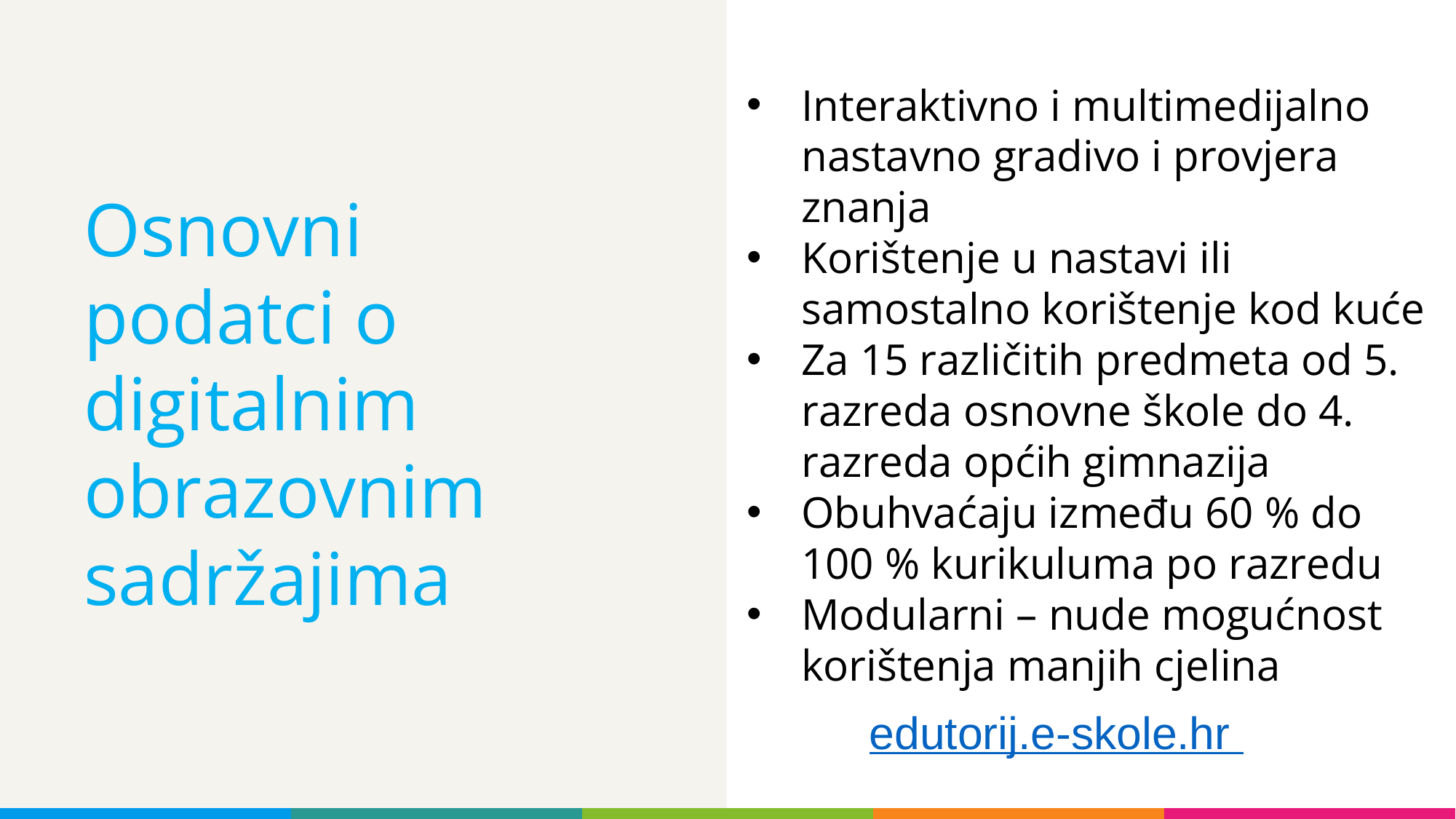

Interaktivno i multimedijalno nastavno gradivo i provjera znanja
Korištenje u nastavi ili samostalno korištenje kod kuće
Za 15 različitih predmeta od 5. razreda osnovne škole do 4. razreda općih gimnazija
Obuhvaćaju između 60 % do 100 % kurikuluma po razredu
Modularni – nude mogućnost korištenja manjih cjelina

# Osnovni podatci o digitalnim obrazovnim sadržajima
edutorij.e-skole.hr